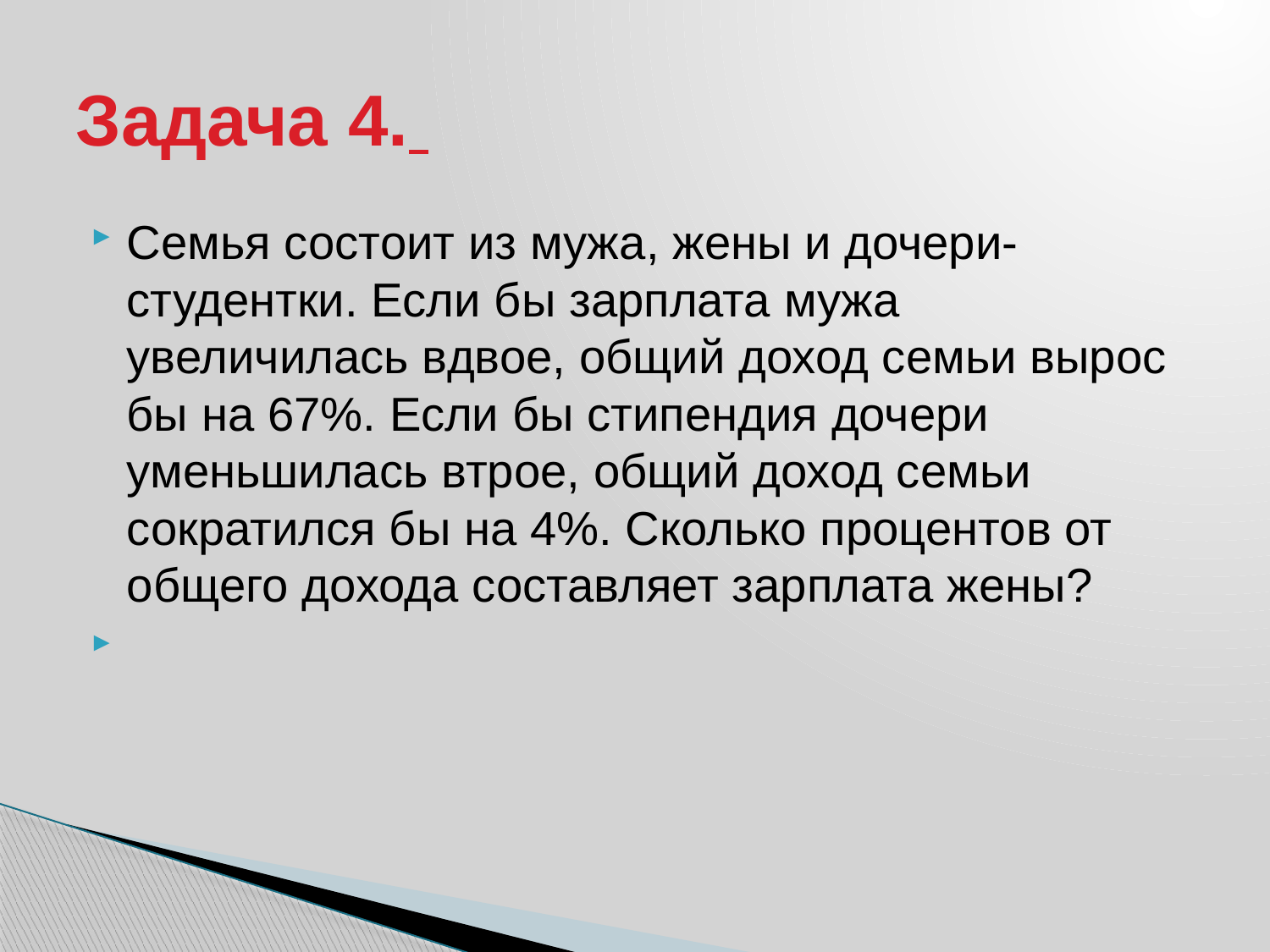

# Задача 4.
Семья состоит из мужа, жены и дочери-студентки. Если бы зарплата мужа увеличилась вдвое, общий доход семьи вырос бы на 67%. Если бы стипендия дочери уменьшилась втрое, общий доход семьи сократился бы на 4%. Сколько процентов от общего дохода составляет зарплата жены?